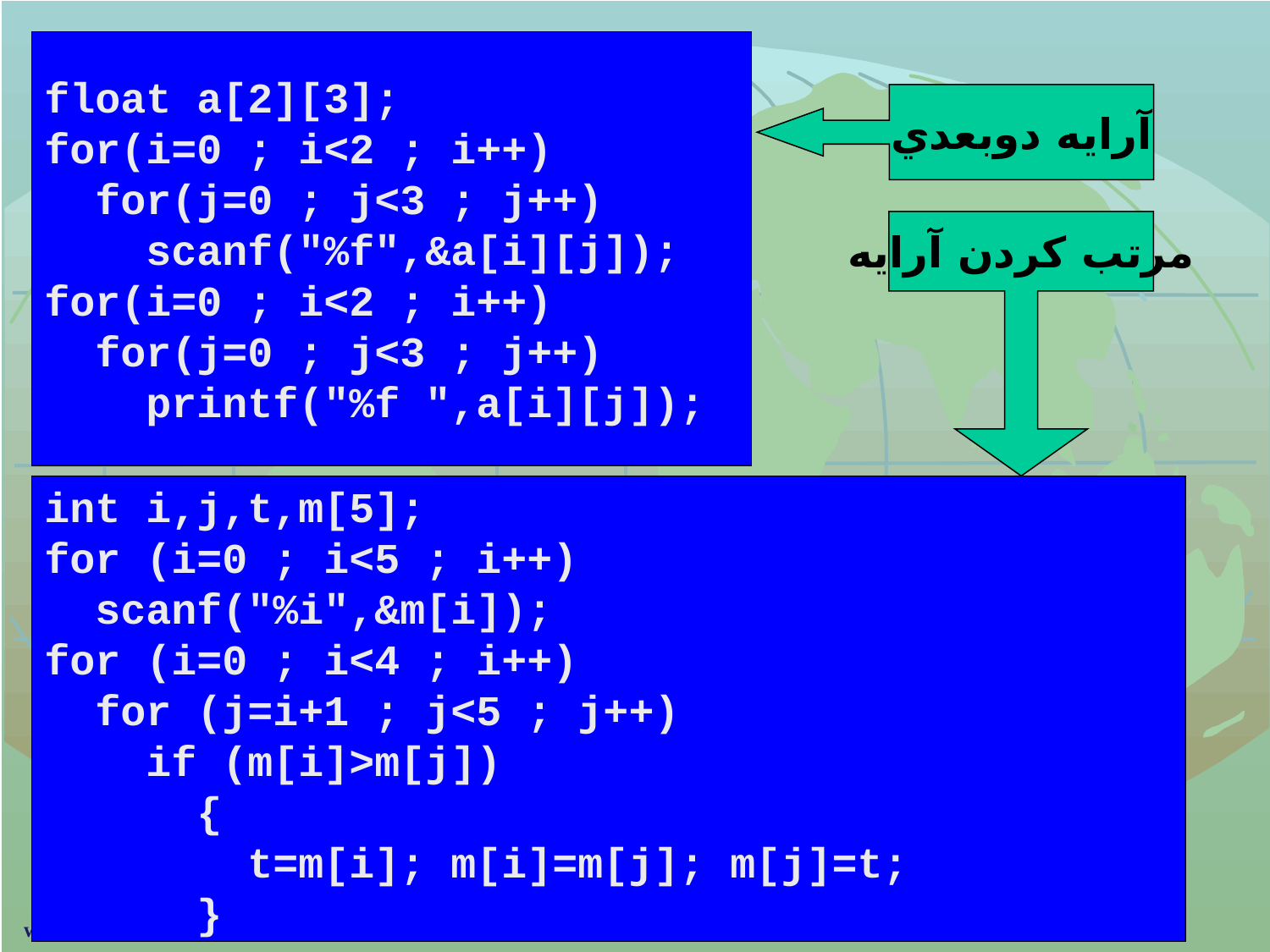

float a[2][3];
for(i=0 ; i<2 ; i++)
  for(j=0 ; j<3 ; j++)
    scanf("%f",&a[i][j]);
for(i=0 ; i<2 ; i++)
  for(j=0 ; j<3 ; j++)
    printf("%f ",a[i][j]);
آرايه دوبعدي
مرتب كردن آرايه
int i,j,t,m[5];
for (i=0 ; i<5 ; i++)
  scanf("%i",&m[i]);
for (i=0 ; i<4 ; i++)
  for (j=i+1 ; j<5 ; j++)
    if (m[i]>m[j])
      {
        t=m[i]; m[i]=m[j]; m[j]=t;
      }